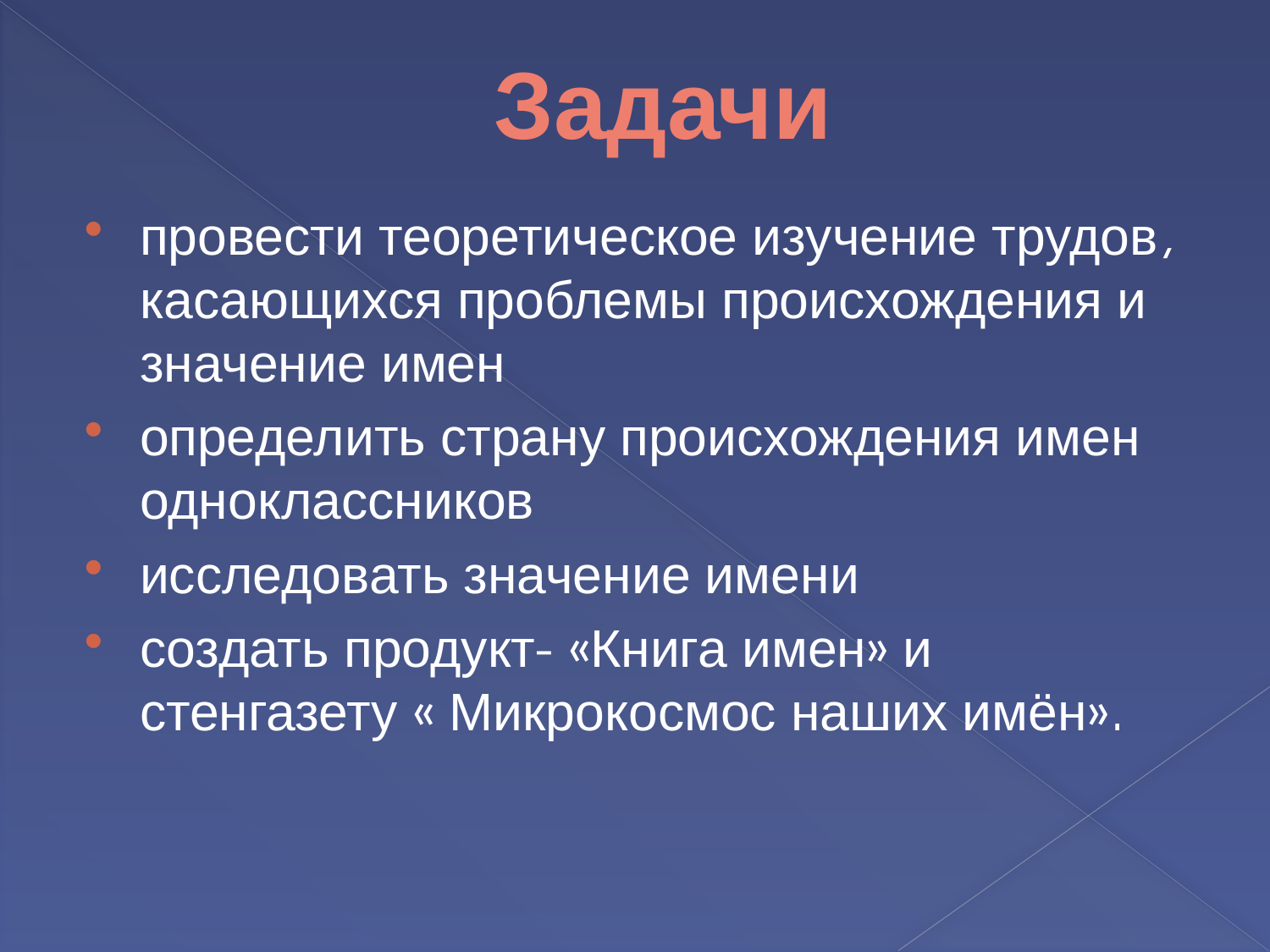

# Задачи
провести теоретическое изучение трудов, касающихся проблемы происхождения и значение имен
определить страну происхождения имен одноклассников
исследовать значение имени
создать продукт- «Книга имен» и стенгазету « Микрокосмос наших имён».